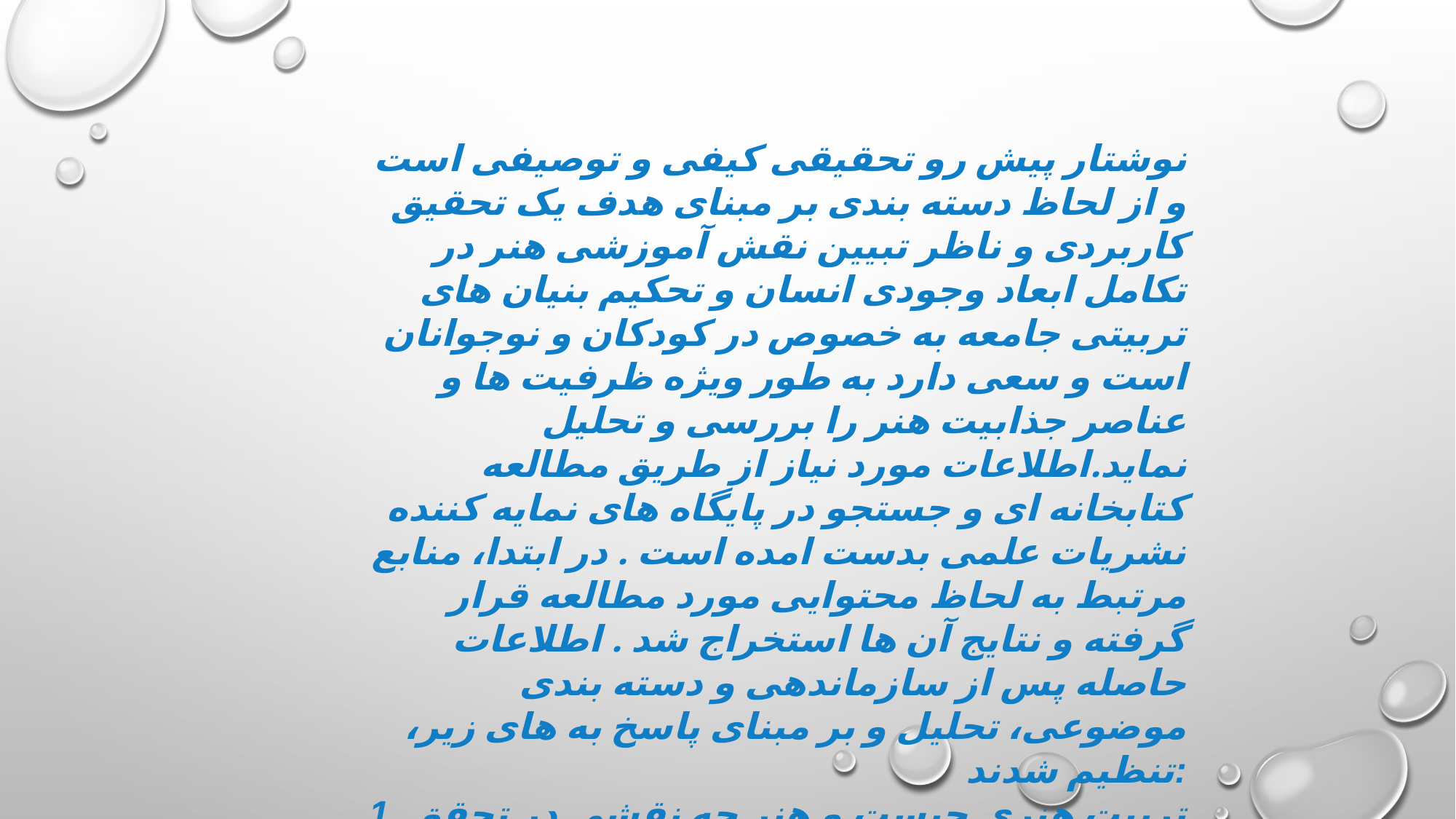

نوشتار پیش رو تحقیقی کیفی و توصیفی است و از لحاظ دسته بندی بر مبنای هدف یک تحقیق کاربردی و ناظر تبیین نقش آموزشی هنر در تکامل ابعاد وجودی انسان و تحکیم بنیان های تربیتی جامعه به خصوص در کودکان و نوجوانان است و سعی دارد به طور ویژه ظرفیت ها و عناصر جذابیت هنر را بررسی و تحلیل نماید.اطلاعات مورد نیاز از طریق مطالعه کتابخانه ای و جستجو در پایگاه های نمایه کننده نشریات علمی بدست امده است . در ابتدا، منابع مرتبط به لحاظ محتوایی مورد مطالعه قرار گرفته و نتایج آن ها استخراج شد . اطلاعات حاصله پس از سازماندهی و دسته بندی  موضوعی، تحلیل و بر مبنای پاسخ به های زیر، تنظیم شدند:
 1. تربیت هنری چیست و هنر چه نقشی در تحقق آن دارد؟
2.هنر از چه جنبه ها و ابعادی در تکامل و تعالی شخصیت انسان نقش دارد؟